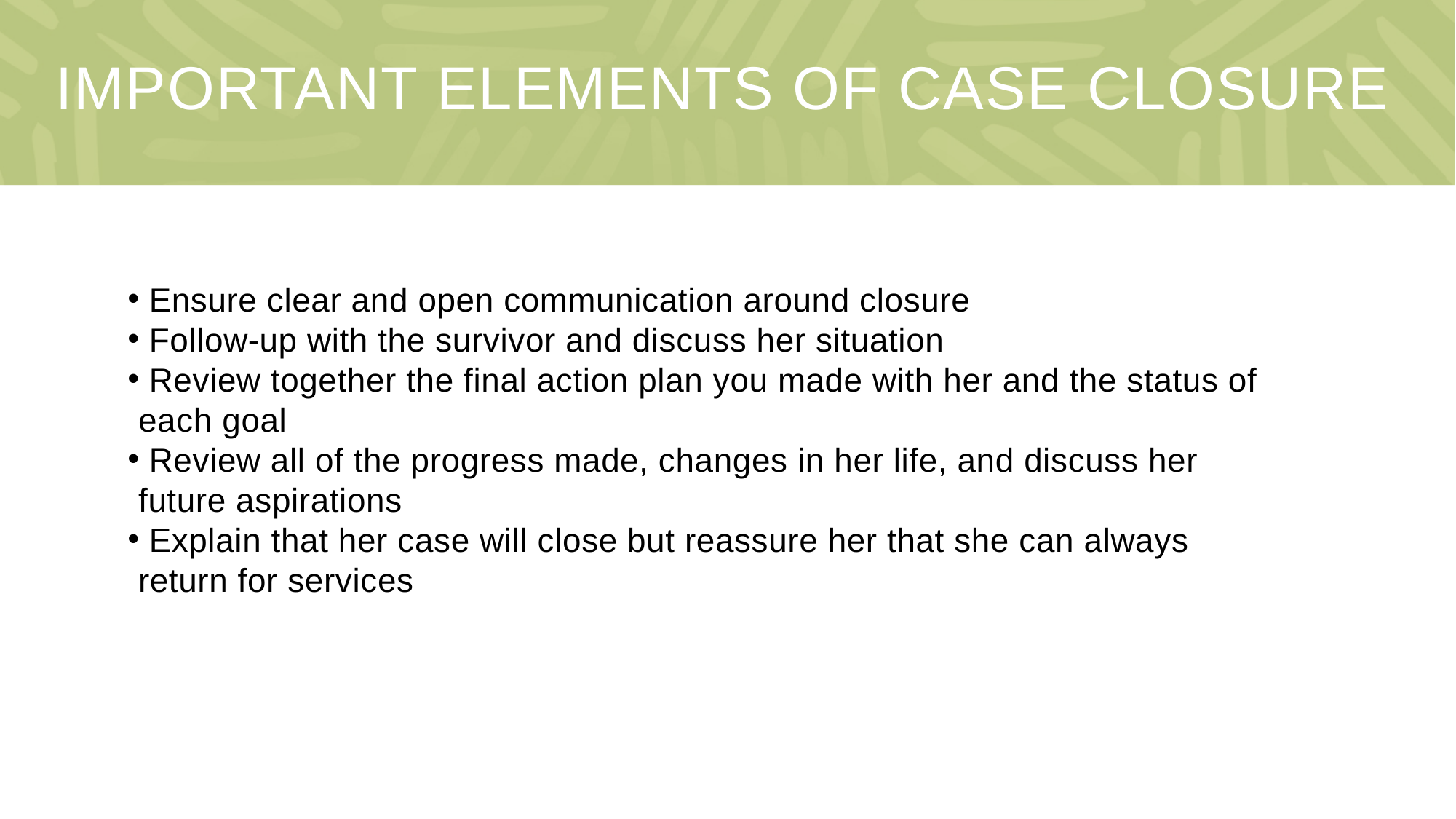

# Important elements of case closure
 Ensure clear and open communication around closure
 Follow-up with the survivor and discuss her situation
 Review together the final action plan you made with her and the status of each goal
 Review all of the progress made, changes in her life, and discuss her future aspirations
 Explain that her case will close but reassure her that she can always return for services